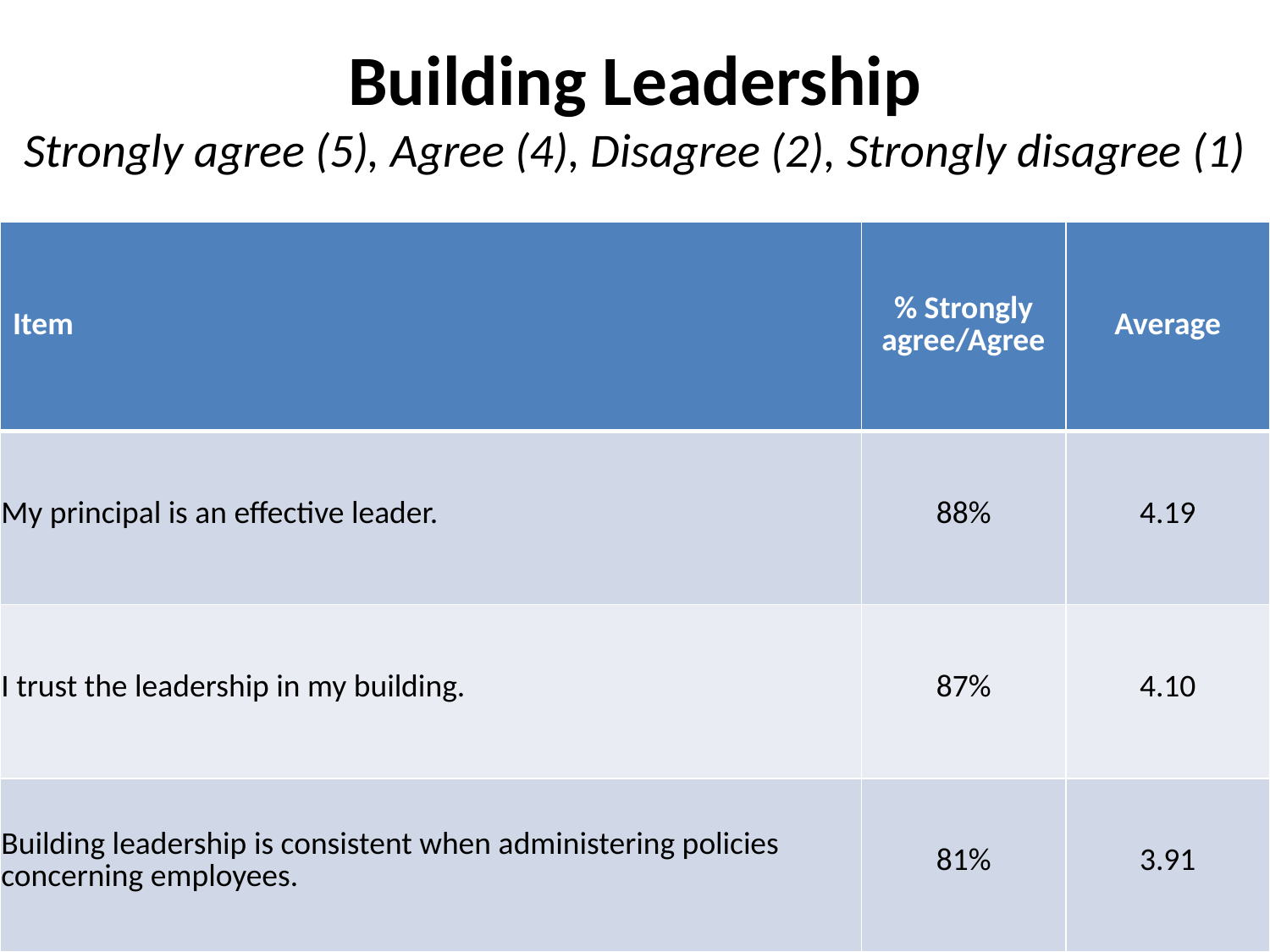

# Building Leadership Strongly agree (5), Agree (4), Disagree (2), Strongly disagree (1)
| Item | % Strongly agree/Agree | Average |
| --- | --- | --- |
| My principal is an effective leader. | 88% | 4.19 |
| I trust the leadership in my building. | 87% | 4.10 |
| Building leadership is consistent when administering policies concerning employees. | 81% | 3.91 |